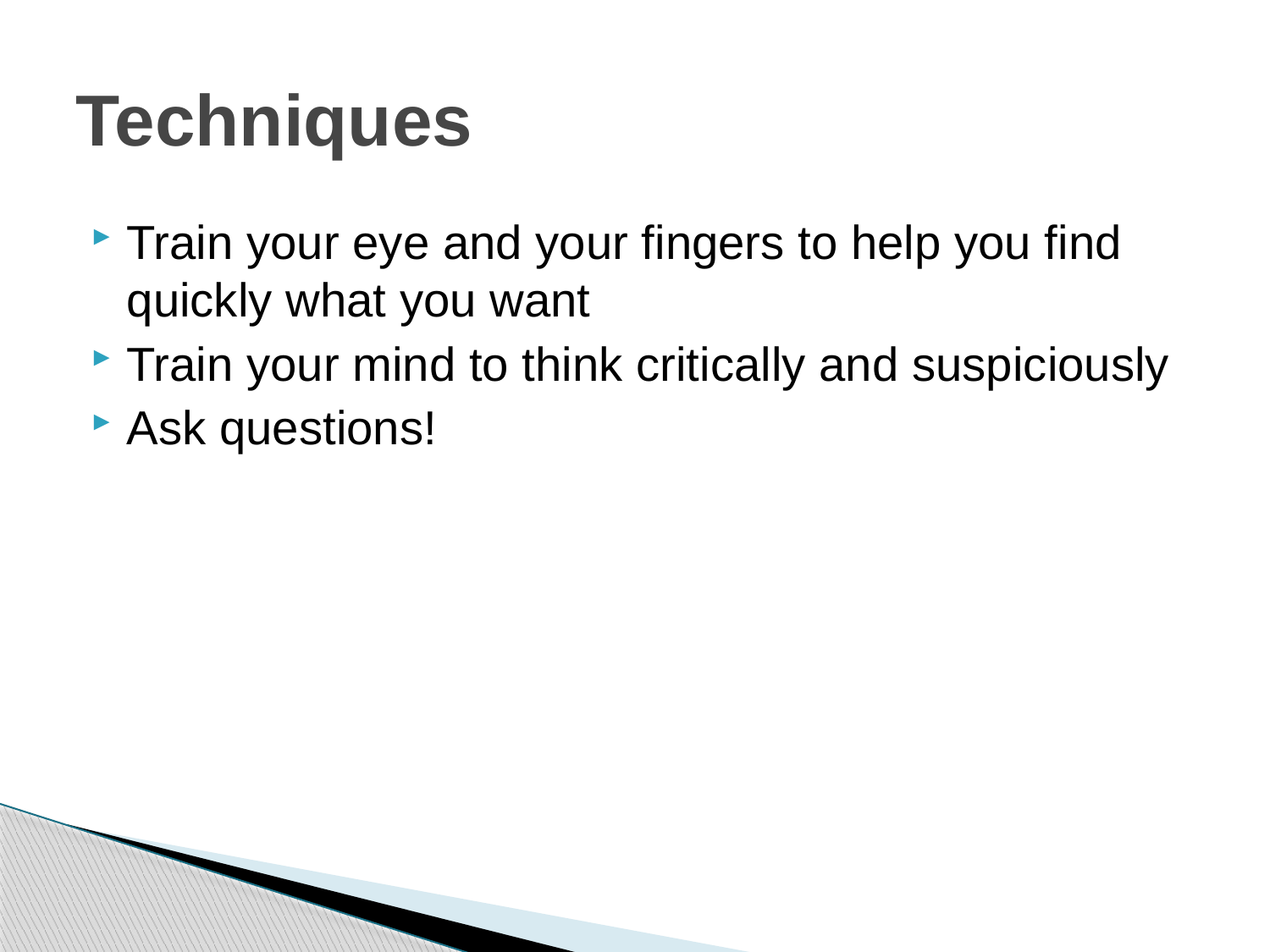

# Techniques
Train your eye and your fingers to help you find quickly what you want
Train your mind to think critically and suspiciously
Ask questions!